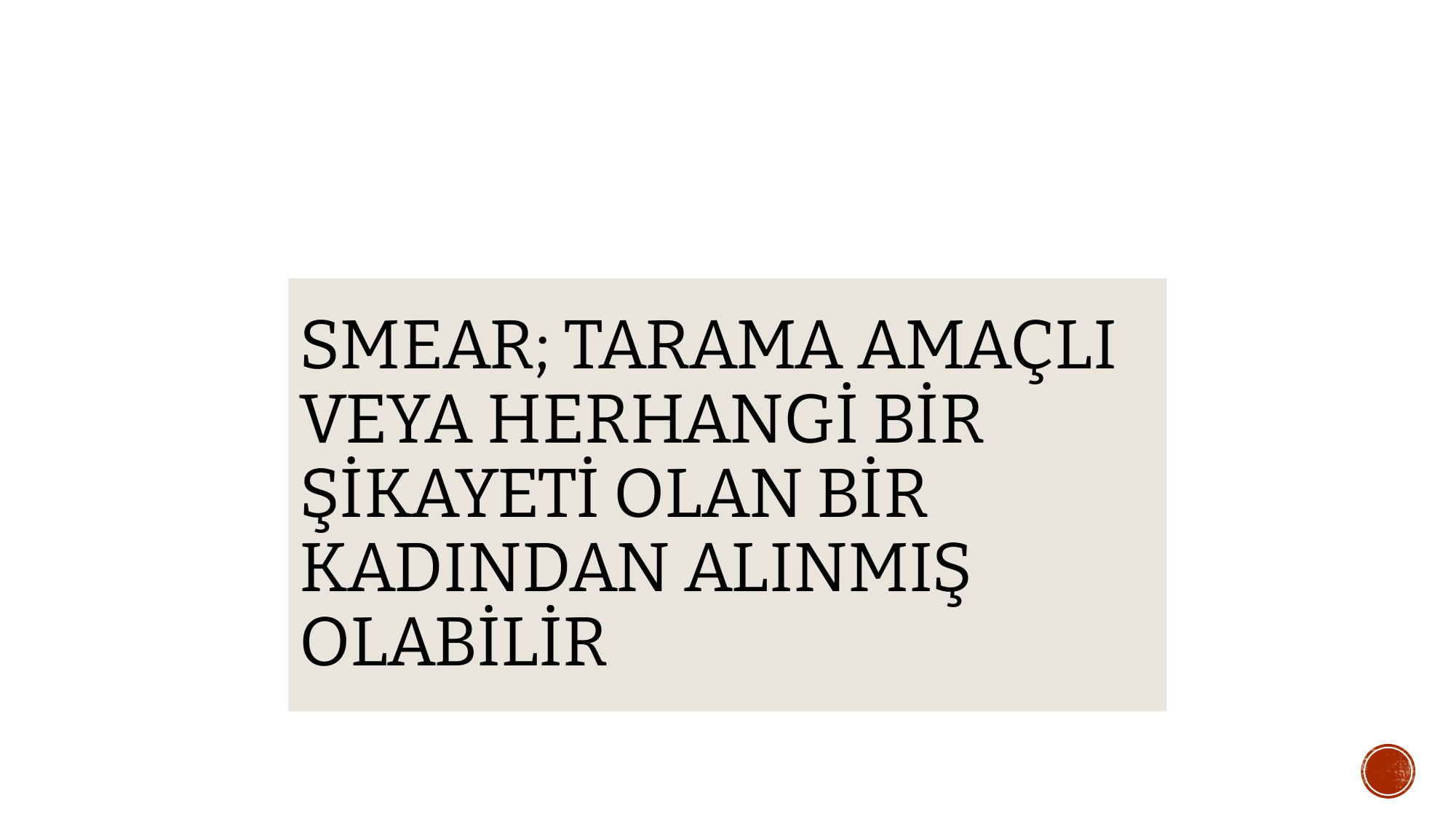

# Smear; tarama amaçlI veya herhangİ bİr şİkayetİ olan bİr kadIndan alInmIş olabİlİr